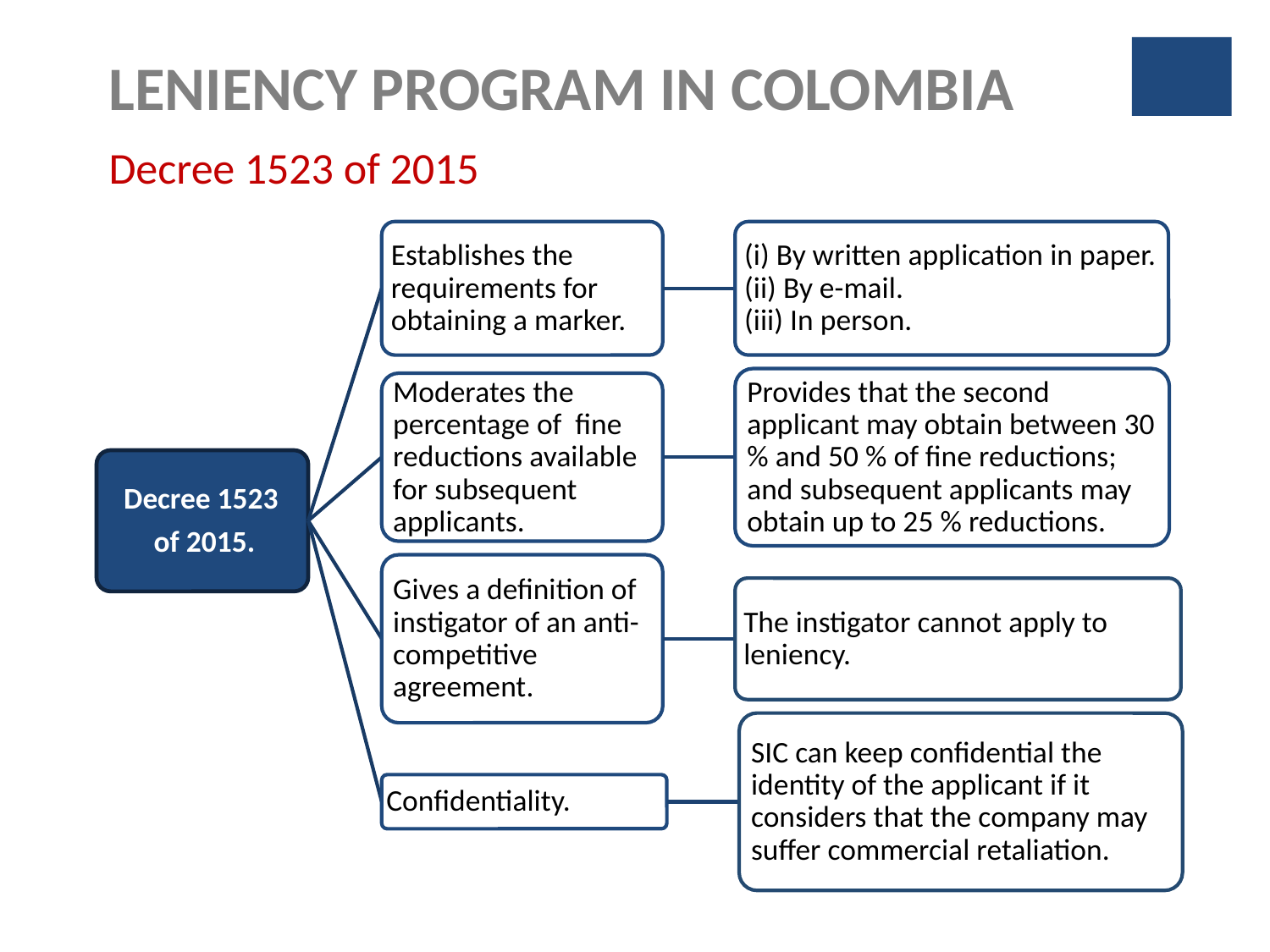

LENIENCY PROGRAM IN COLOMBIA

Decree 1523 of 2015
Decree 1523
of 2015.

Establishes the requirements for obtaining a marker.

(i) By written application in paper.
(ii) By e-mail.
(iii) In person.

Moderates the percentage of  fine reductions available for subsequent applicants.

Provides that the second applicant may obtain between 30 % and 50 % of fine reductions; and subsequent applicants may obtain up to 25 % reductions.

Gives a definition of instigator of an anti-competitive agreement.

The instigator cannot apply to leniency.

Confidentiality.

SIC can keep confidential the identity of the applicant if it considers that the company may suffer commercial retaliation.